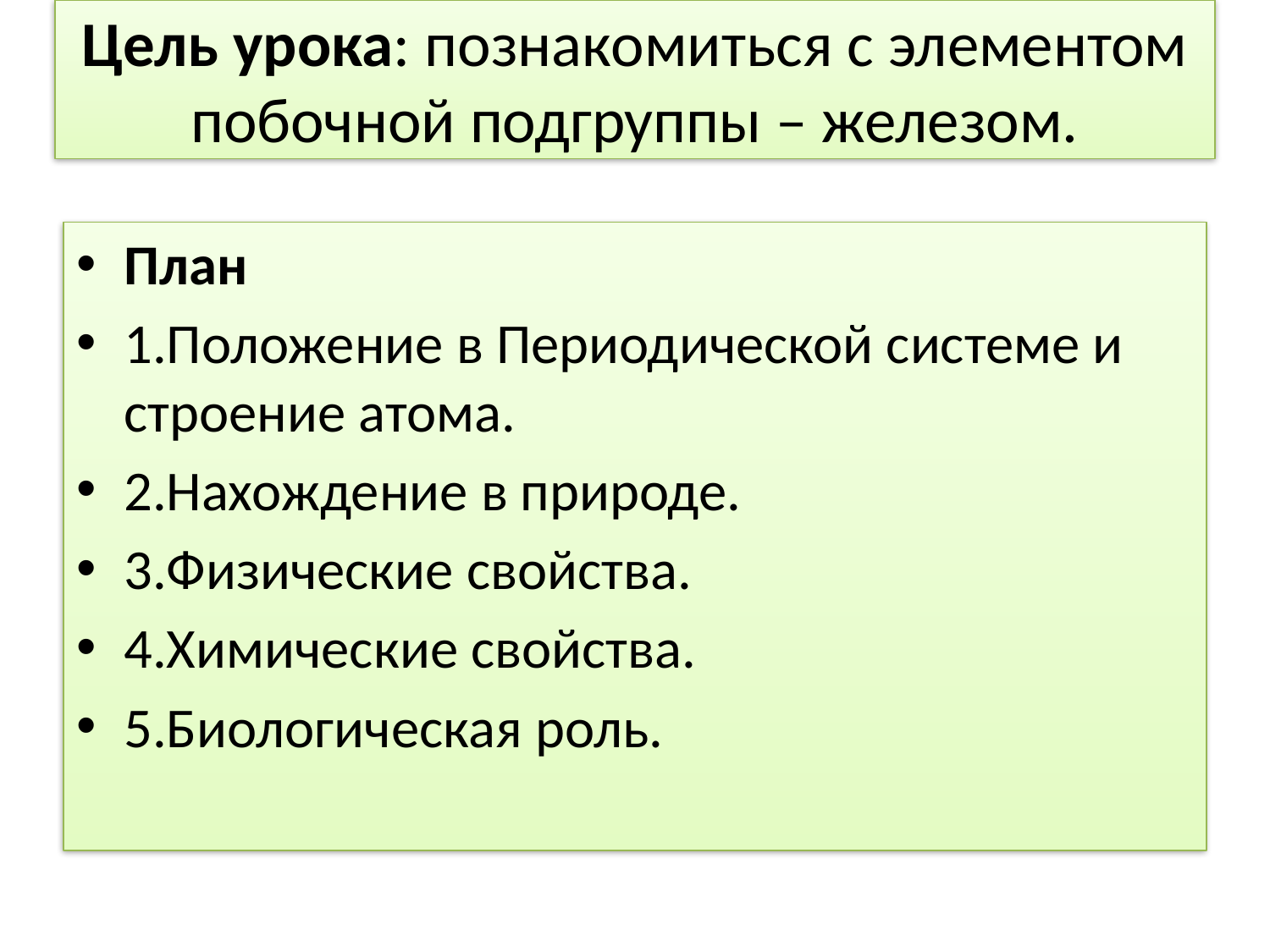

# Цель урока: познакомиться с элементом побочной подгруппы – железом.
План
1.Положение в Периодической системе и строение атома.
2.Нахождение в природе.
3.Физические свойства.
4.Химические свойства.
5.Биологическая роль.